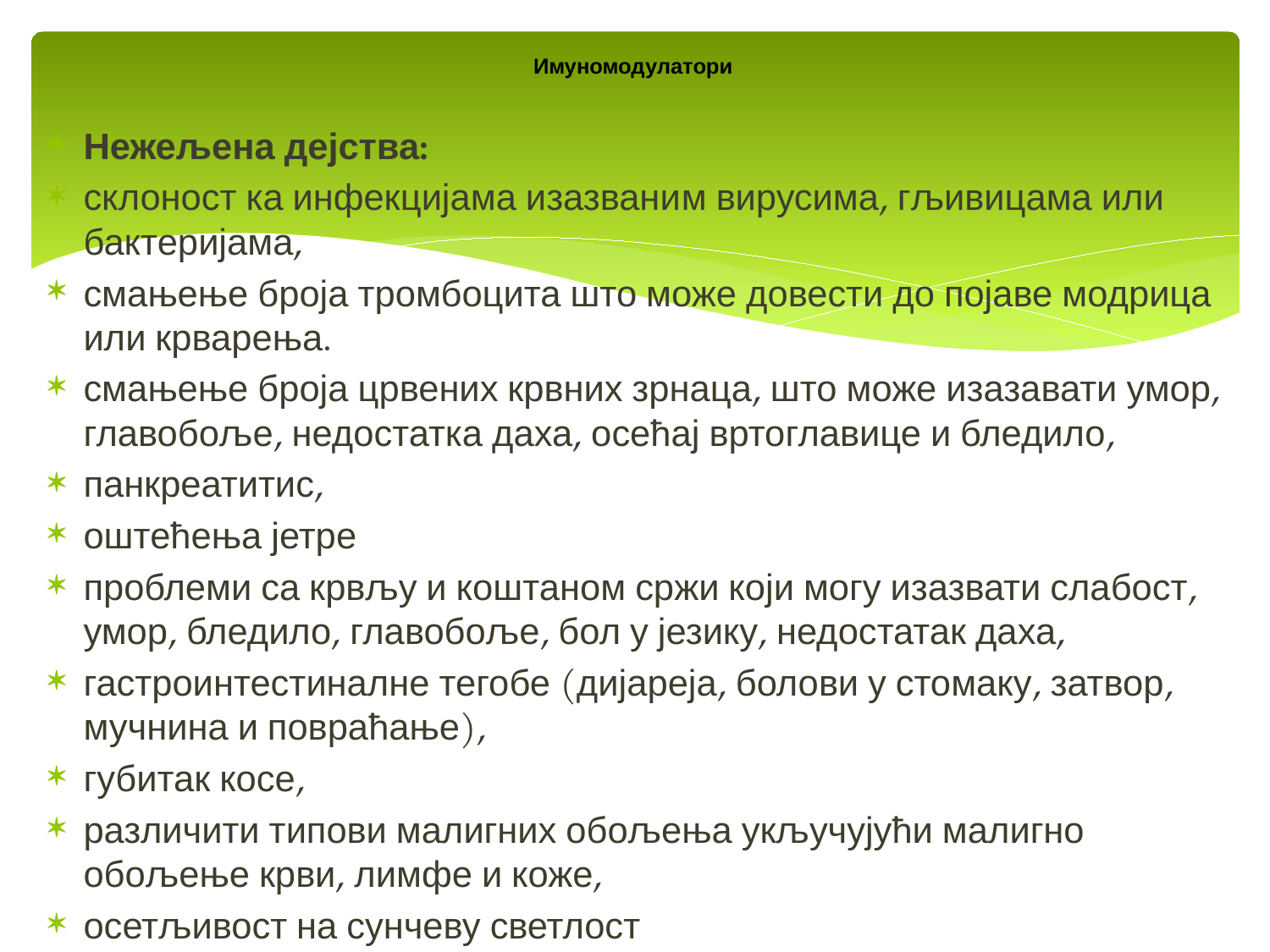

# Имуномодулатори
Нежељена дејства:
склоност ка инфекцијама изазваним вирусима, гљивицама или бактеријама,
смањење броја тромбоцита што може довести до појаве модрица или крварења.
смањење броја црвених крвних зрнаца, што може изазавати умор, главобоље, недостатка даха, осећај вртоглавице и бледило,
панкреатитис,
оштећења јетре
проблеми са крвљу и коштаном сржи који могу изазвати слабост, умор, бледило, главобоље, бол у језику, недостатак даха,
гастроинтестиналне тегобе (дијареја, болови у стомаку, затвор, мучнина и повраћање),
губитак косе,
различити типови малигних обољења укључујући малигно обољење крви, лимфе и коже,
осетљивост на сунчеву светлост